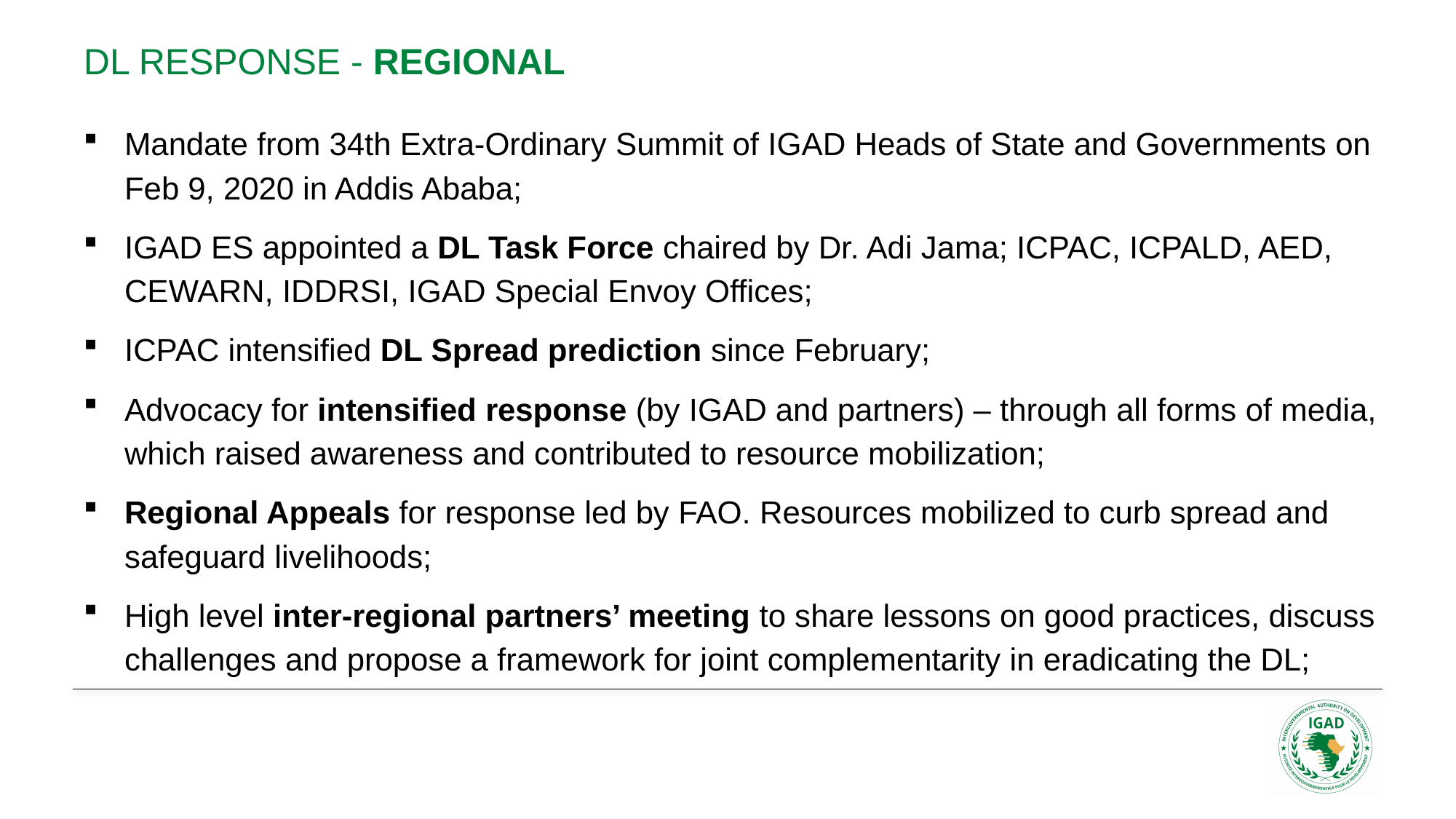

# DL Response - Regional
Mandate from 34th Extra-Ordinary Summit of IGAD Heads of State and Governments on Feb 9, 2020 in Addis Ababa;
IGAD ES appointed a DL Task Force chaired by Dr. Adi Jama; ICPAC, ICPALD, AED, CEWARN, IDDRSI, IGAD Special Envoy Offices;
ICPAC intensified DL Spread prediction since February;
Advocacy for intensified response (by IGAD and partners) – through all forms of media, which raised awareness and contributed to resource mobilization;
Regional Appeals for response led by FAO. Resources mobilized to curb spread and safeguard livelihoods;
High level inter-regional partners’ meeting to share lessons on good practices, discuss challenges and propose a framework for joint complementarity in eradicating the DL;